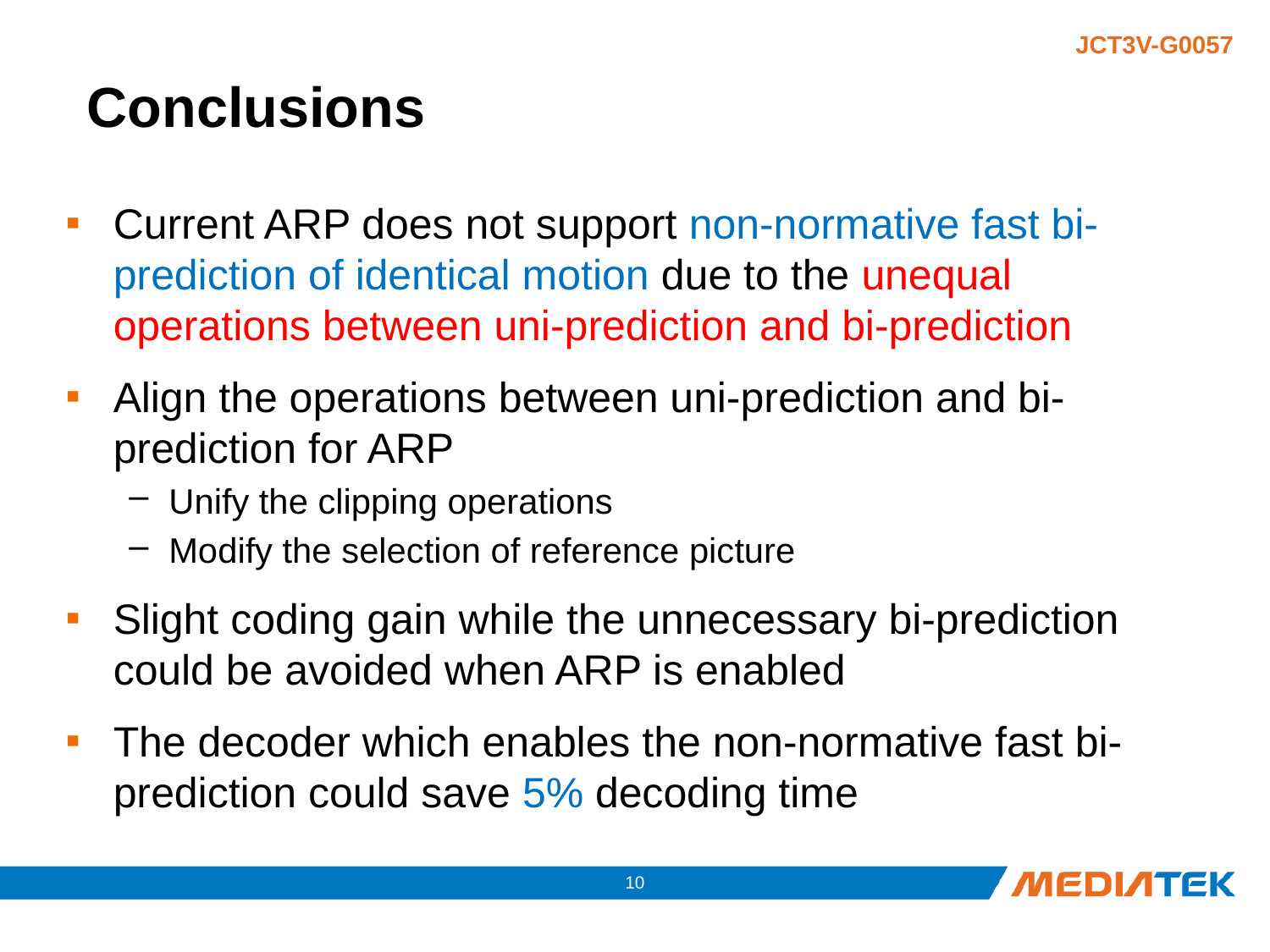

# Conclusions
Current ARP does not support non-normative fast bi-prediction of identical motion due to the unequal operations between uni-prediction and bi-prediction
Align the operations between uni-prediction and bi-prediction for ARP
Unify the clipping operations
Modify the selection of reference picture
Slight coding gain while the unnecessary bi-prediction could be avoided when ARP is enabled
The decoder which enables the non-normative fast bi-prediction could save 5% decoding time

10